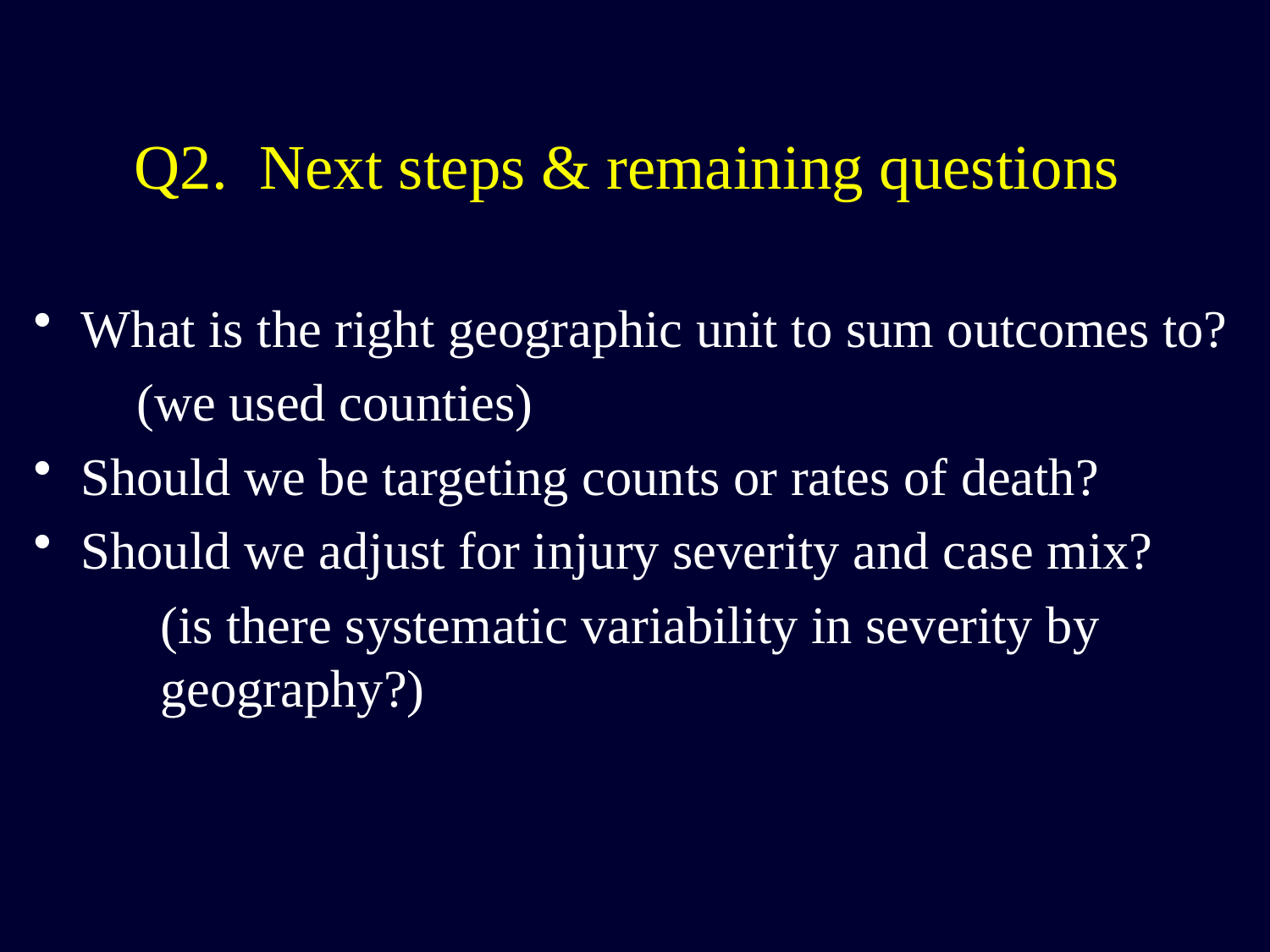

# Q2.  Next steps & remaining questions
What is the right geographic unit to sum outcomes to?
(we used counties)
Should we be targeting counts or rates of death?
Should we adjust for injury severity and case mix?
(is there systematic variability in severity by geography?)